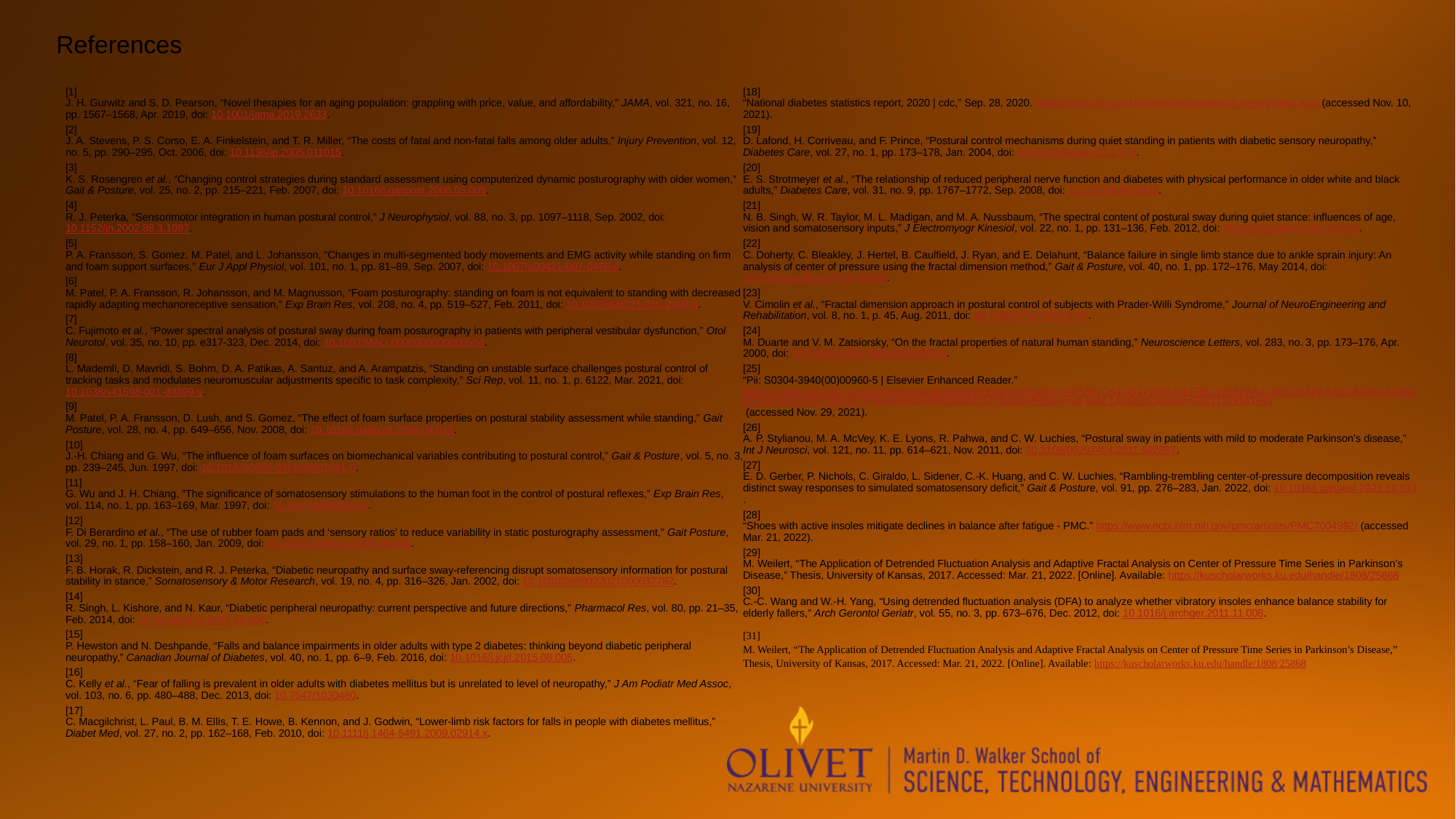

# References
[1]
J. H. Gurwitz and S. D. Pearson, “Novel therapies for an aging population: grappling with price, value, and affordability,” JAMA, vol. 321, no. 16, pp. 1567–1568, Apr. 2019, doi: 10.1001/jama.2019.2633.
[2]
J. A. Stevens, P. S. Corso, E. A. Finkelstein, and T. R. Miller, “The costs of fatal and non-fatal falls among older adults,” Injury Prevention, vol. 12, no. 5, pp. 290–295, Oct. 2006, doi: 10.1136/ip.2005.011015.
[3]
K. S. Rosengren et al., “Changing control strategies during standard assessment using computerized dynamic posturography with older women,” Gait & Posture, vol. 25, no. 2, pp. 215–221, Feb. 2007, doi: 10.1016/j.gaitpost.2006.03.009.
[4]
R. J. Peterka, “Sensorimotor integration in human postural control,” J Neurophysiol, vol. 88, no. 3, pp. 1097–1118, Sep. 2002, doi: 10.1152/jn.2002.88.3.1097.
[5]
P. A. Fransson, S. Gomez, M. Patel, and L. Johansson, “Changes in multi-segmented body movements and EMG activity while standing on firm and foam support surfaces,” Eur J Appl Physiol, vol. 101, no. 1, pp. 81–89, Sep. 2007, doi: 10.1007/s00421-007-0476-x.
[6]
M. Patel, P. A. Fransson, R. Johansson, and M. Magnusson, “Foam posturography: standing on foam is not equivalent to standing with decreased rapidly adapting mechanoreceptive sensation,” Exp Brain Res, vol. 208, no. 4, pp. 519–527, Feb. 2011, doi: 10.1007/s00221-010-2498-6.
[7]
C. Fujimoto et al., “Power spectral analysis of postural sway during foam posturography in patients with peripheral vestibular dysfunction,” Otol Neurotol, vol. 35, no. 10, pp. e317-323, Dec. 2014, doi: 10.1097/MAO.0000000000000554.
[8]
L. Mademli, D. Mavridi, S. Bohm, D. A. Patikas, A. Santuz, and A. Arampatzis, “Standing on unstable surface challenges postural control of tracking tasks and modulates neuromuscular adjustments specific to task complexity,” Sci Rep, vol. 11, no. 1, p. 6122, Mar. 2021, doi: 10.1038/s41598-021-84899-y.
[9]
M. Patel, P. A. Fransson, D. Lush, and S. Gomez, “The effect of foam surface properties on postural stability assessment while standing,” Gait Posture, vol. 28, no. 4, pp. 649–656, Nov. 2008, doi: 10.1016/j.gaitpost.2008.04.018.
[10]
J.-H. Chiang and G. Wu, “The influence of foam surfaces on biomechanical variables contributing to postural control,” Gait & Posture, vol. 5, no. 3, pp. 239–245, Jun. 1997, doi: 10.1016/S0966-6362(96)01091-0.
[11]
G. Wu and J. H. Chiang, “The significance of somatosensory stimulations to the human foot in the control of postural reflexes,” Exp Brain Res, vol. 114, no. 1, pp. 163–169, Mar. 1997, doi: 10.1007/pl00005616.
[12]
F. Di Berardino et al., “The use of rubber foam pads and ‘sensory ratios’ to reduce variability in static posturography assessment,” Gait Posture, vol. 29, no. 1, pp. 158–160, Jan. 2009, doi: 10.1016/j.gaitpost.2008.08.006.
[13]
F. B. Horak, R. Dickstein, and R. J. Peterka, “Diabetic neuropathy and surface sway-referencing disrupt somatosensory information for postural stability in stance,” Somatosensory & Motor Research, vol. 19, no. 4, pp. 316–326, Jan. 2002, doi: 10.1080/0899022021000037782.
[14]
R. Singh, L. Kishore, and N. Kaur, “Diabetic peripheral neuropathy: current perspective and future directions,” Pharmacol Res, vol. 80, pp. 21–35, Feb. 2014, doi: 10.1016/j.phrs.2013.12.005.
[15]
P. Hewston and N. Deshpande, “Falls and balance impairments in older adults with type 2 diabetes: thinking beyond diabetic peripheral neuropathy,” Canadian Journal of Diabetes, vol. 40, no. 1, pp. 6–9, Feb. 2016, doi: 10.1016/j.jcjd.2015.08.005.
[16]
C. Kelly et al., “Fear of falling is prevalent in older adults with diabetes mellitus but is unrelated to level of neuropathy,” J Am Podiatr Med Assoc, vol. 103, no. 6, pp. 480–488, Dec. 2013, doi: 10.7547/1030480.
[17]
C. Macgilchrist, L. Paul, B. M. Ellis, T. E. Howe, B. Kennon, and J. Godwin, “Lower-limb risk factors for falls in people with diabetes mellitus,” Diabet Med, vol. 27, no. 2, pp. 162–168, Feb. 2010, doi: 10.1111/j.1464-5491.2009.02914.x.
[18]
“National diabetes statistics report, 2020 | cdc,” Sep. 28, 2020. https://www.cdc.gov/diabetes/data/statistics-report/index.html (accessed Nov. 10, 2021).
[19]
D. Lafond, H. Corriveau, and F. Prince, “Postural control mechanisms during quiet standing in patients with diabetic sensory neuropathy,” Diabetes Care, vol. 27, no. 1, pp. 173–178, Jan. 2004, doi: 10.2337/diacare.27.1.173.
[20]
E. S. Strotmeyer et al., “The relationship of reduced peripheral nerve function and diabetes with physical performance in older white and black adults,” Diabetes Care, vol. 31, no. 9, pp. 1767–1772, Sep. 2008, doi: 10.2337/dc08-0433.
[21]
N. B. Singh, W. R. Taylor, M. L. Madigan, and M. A. Nussbaum, “The spectral content of postural sway during quiet stance: influences of age, vision and somatosensory inputs,” J Electromyogr Kinesiol, vol. 22, no. 1, pp. 131–136, Feb. 2012, doi: 10.1016/j.jelekin.2011.10.007.
[22]
C. Doherty, C. Bleakley, J. Hertel, B. Caulfield, J. Ryan, and E. Delahunt, “Balance failure in single limb stance due to ankle sprain injury: An analysis of center of pressure using the fractal dimension method,” Gait & Posture, vol. 40, no. 1, pp. 172–176, May 2014, doi: 10.1016/j.gaitpost.2014.03.180.
[23]
V. Cimolin et al., “Fractal dimension approach in postural control of subjects with Prader-Willi Syndrome,” Journal of NeuroEngineering and Rehabilitation, vol. 8, no. 1, p. 45, Aug. 2011, doi: 10.1186/1743-0003-8-45.
[24]
M. Duarte and V. M. Zatsiorsky, “On the fractal properties of natural human standing,” Neuroscience Letters, vol. 283, no. 3, pp. 173–176, Apr. 2000, doi: 10.1016/S0304-3940(00)00960-5.
[25]
“Pii: S0304-3940(00)00960-5 | Elsevier Enhanced Reader.” https://reader.elsevier.com/reader/sd/pii/S0304394000009605?token=9F5307C64DD17933520EF36C33686BA4C6EC63AFAAA5C87D1AA340D1D1FE742EB93234ED5747649A8E3E48B51B05C527&originRegion=us-east-1&originCreation=20211129161941 (accessed Nov. 29, 2021).
[26]
A. P. Stylianou, M. A. McVey, K. E. Lyons, R. Pahwa, and C. W. Luchies, “Postural sway in patients with mild to moderate Parkinson’s disease,” Int J Neurosci, vol. 121, no. 11, pp. 614–621, Nov. 2011, doi: 10.3109/00207454.2011.602807.
[27]
E. D. Gerber, P. Nichols, C. Giraldo, L. Sidener, C.-K. Huang, and C. W. Luchies, “Rambling-trembling center-of-pressure decomposition reveals distinct sway responses to simulated somatosensory deficit,” Gait & Posture, vol. 91, pp. 276–283, Jan. 2022, doi: 10.1016/j.gaitpost.2021.10.017.
[28]
“Shoes with active insoles mitigate declines in balance after fatigue - PMC.” https://www.ncbi.nlm.nih.gov/pmc/articles/PMC7004992/ (accessed Mar. 21, 2022).
[29]
M. Weilert, “The Application of Detrended Fluctuation Analysis and Adaptive Fractal Analysis on Center of Pressure Time Series in Parkinson’s Disease,” Thesis, University of Kansas, 2017. Accessed: Mar. 21, 2022. [Online]. Available: https://kuscholarworks.ku.edu/handle/1808/25868
[30]
C.-C. Wang and W.-H. Yang, “Using detrended fluctuation analysis (DFA) to analyze whether vibratory insoles enhance balance stability for elderly fallers,” Arch Gerontol Geriatr, vol. 55, no. 3, pp. 673–676, Dec. 2012, doi: 10.1016/j.archger.2011.11.008.

[31]
M. Weilert, “The Application of Detrended Fluctuation Analysis and Adaptive Fractal Analysis on Center of Pressure Time Series in Parkinson’s Disease,” Thesis, University of Kansas, 2017. Accessed: Mar. 21, 2022. [Online]. Available: https://kuscholarworks.ku.edu/handle/1808/25868